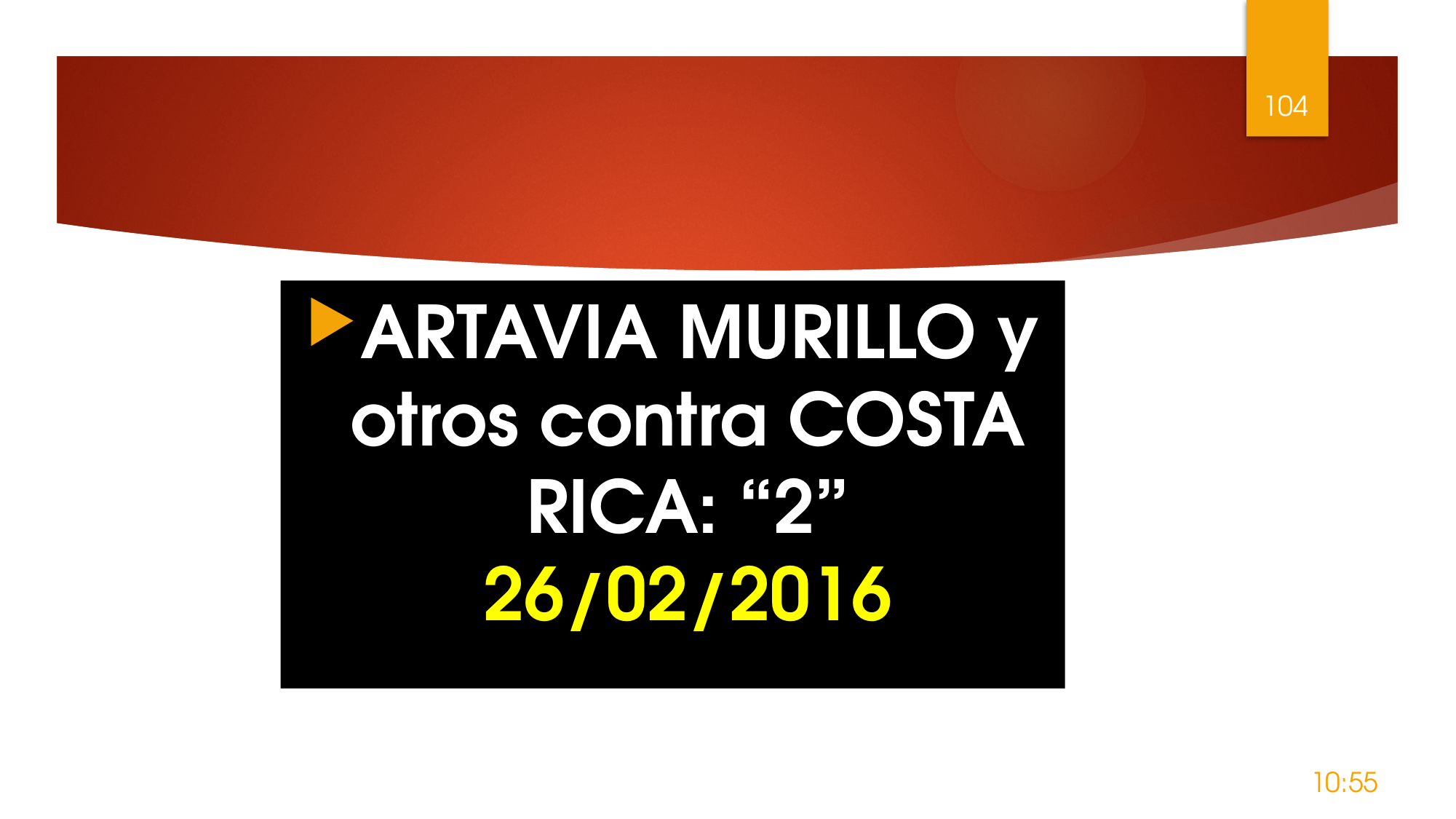

104
ARTAVIA MURILLO y otros contra COSTA RICA: “2” 26/02/2016
10:55